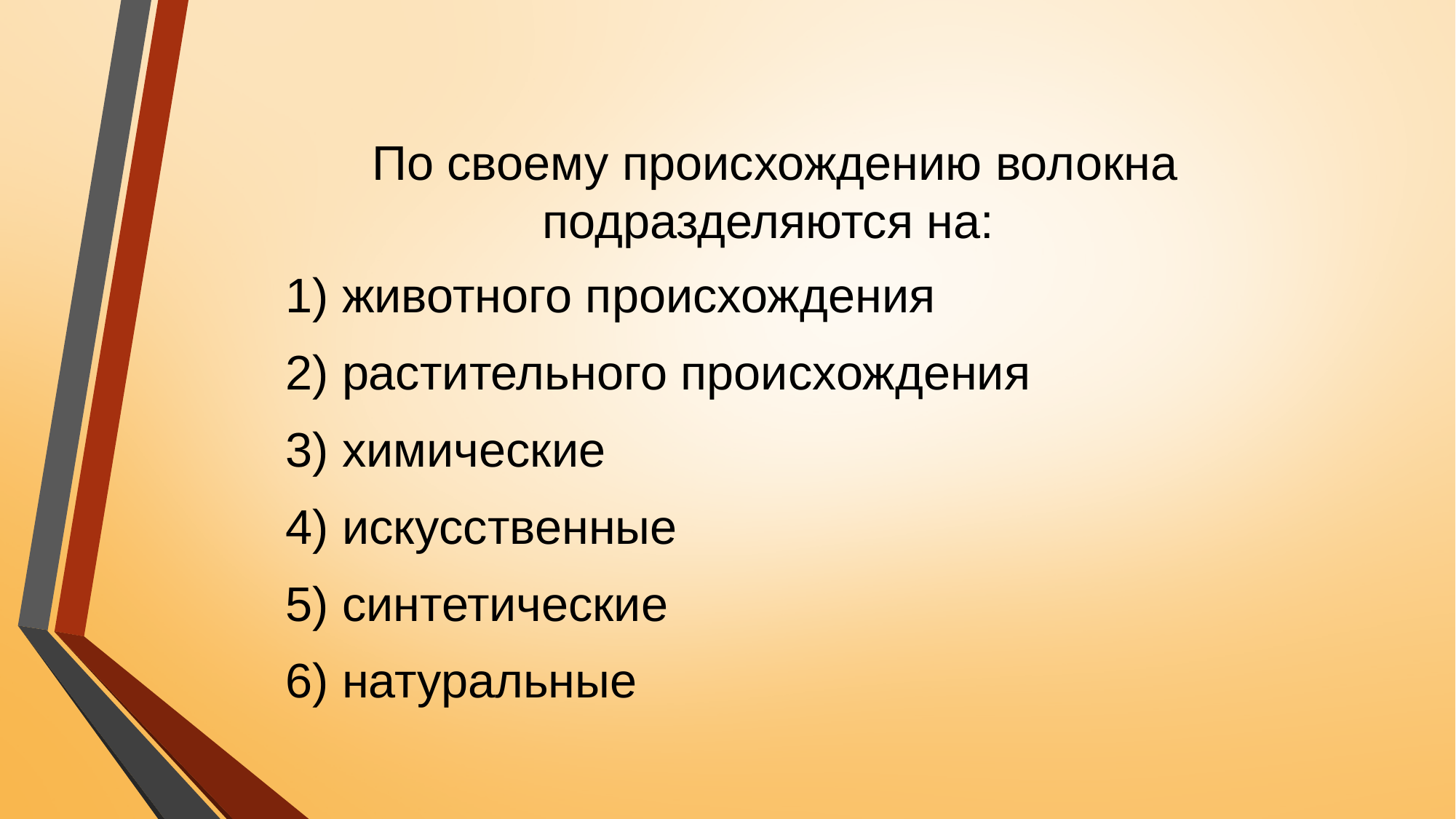

# По своему происхождению волокна подразделяются на:
1) животного происхождения
2) растительного происхождения
3) химические
4) искусственные
5) синтетические
6) натуральные